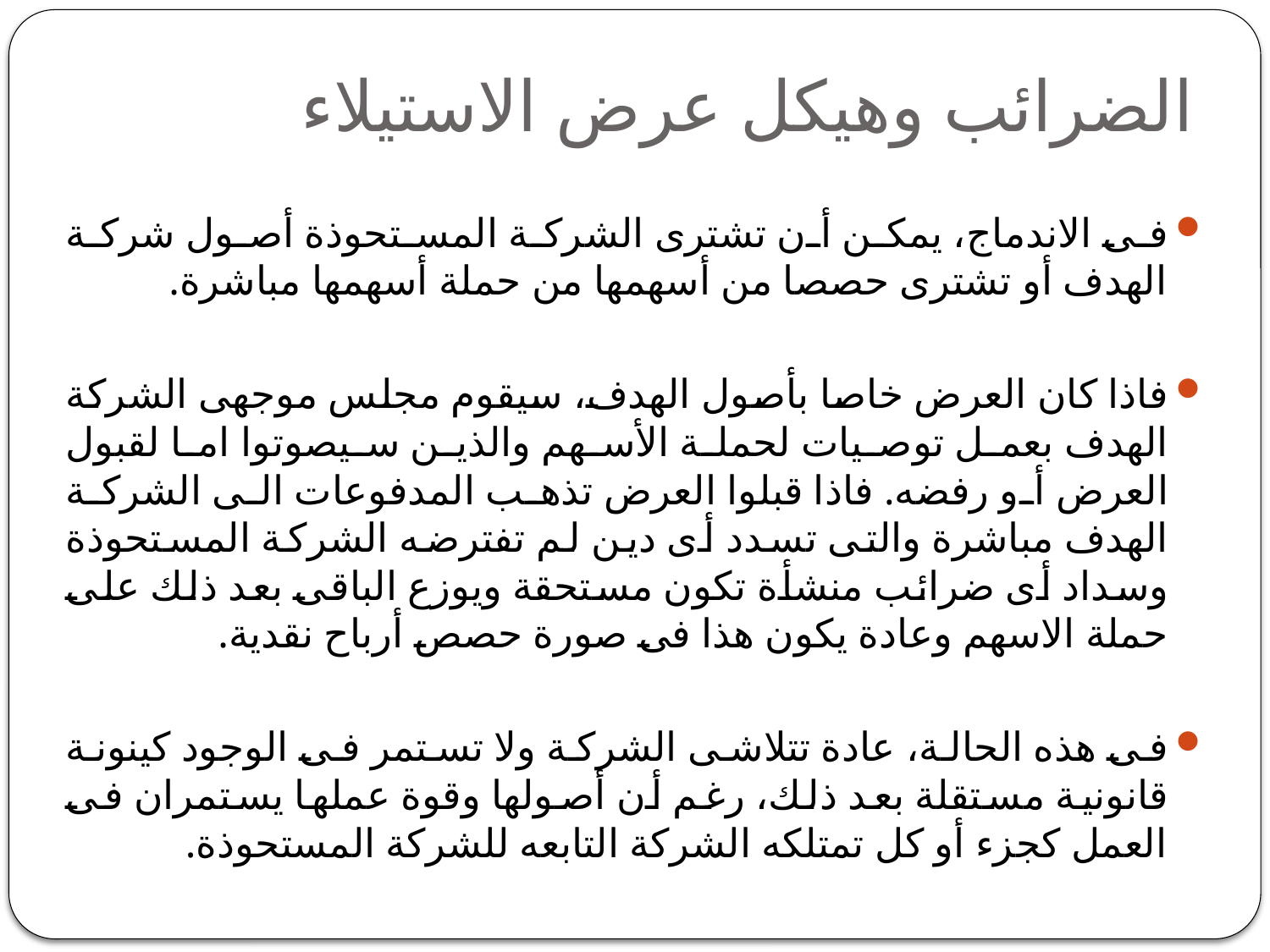

# الضرائب وهيكل عرض الاستيلاء
فى الاندماج، يمكن أن تشترى الشركة المستحوذة أصول شركة الهدف أو تشترى حصصا من أسهمها من حملة أسهمها مباشرة.

فاذا كان العرض خاصا بأصول الهدف، سيقوم مجلس موجهى الشركة الهدف بعمل توصيات لحملة الأسهم والذين سيصوتوا اما لقبول العرض أو رفضه. فاذا قبلوا العرض تذهب المدفوعات الى الشركة الهدف مباشرة والتى تسدد أى دين لم تفترضه الشركة المستحوذة وسداد أى ضرائب منشأة تكون مستحقة ويوزع الباقى بعد ذلك على حملة الاسهم وعادة يكون هذا فى صورة حصص أرباح نقدية.

فى هذه الحالة، عادة تتلاشى الشركة ولا تستمر فى الوجود كينونة قانونية مستقلة بعد ذلك، رغم أن أصولها وقوة عملها يستمران فى العمل كجزء أو كل تمتلكه الشركة التابعه للشركة المستحوذة.